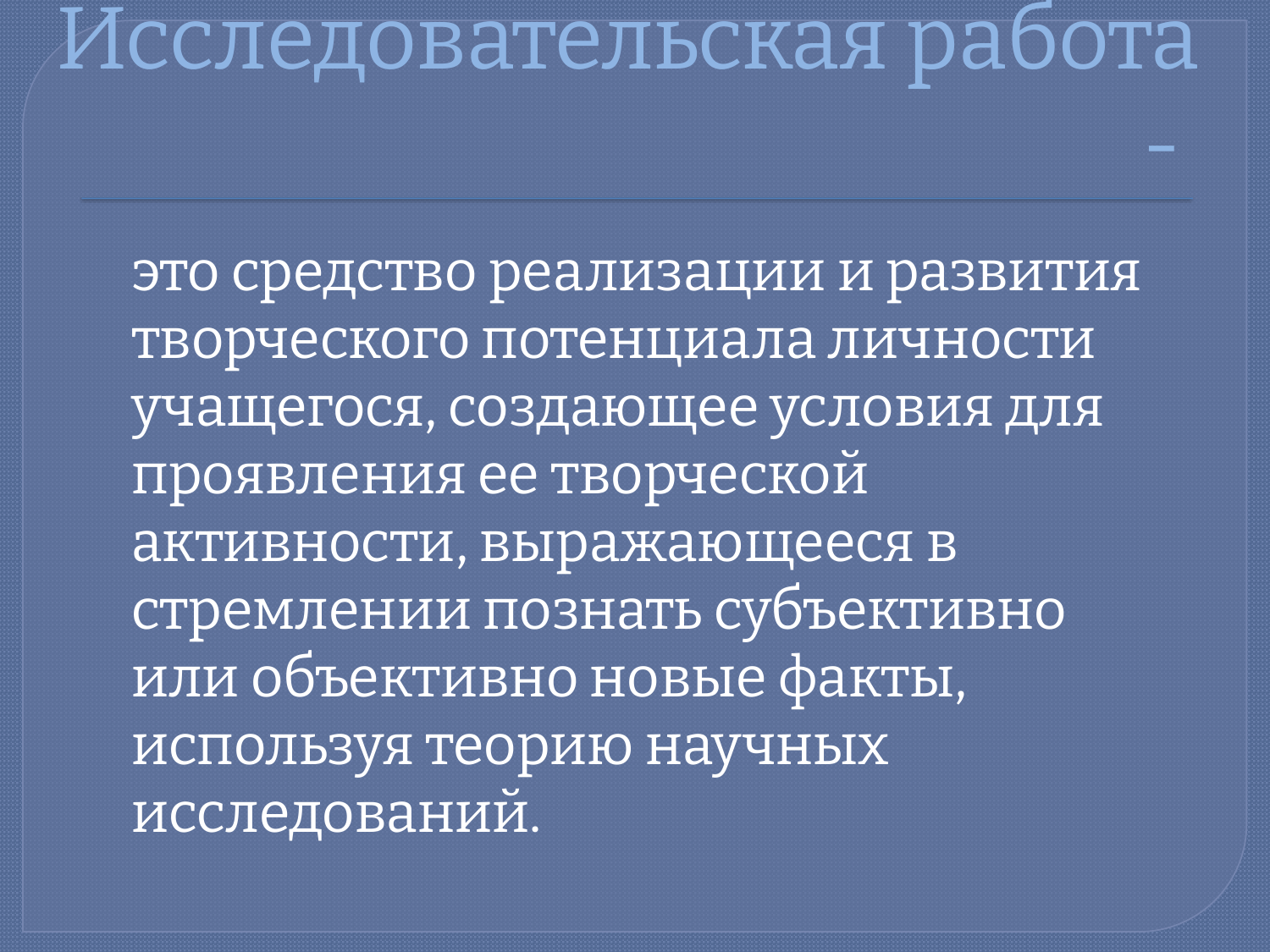

# Исследовательская работа -
это средство реализации и развития творческого потенциала личности учащегося, создающее условия для проявления ее творческой активности, выражающееся в стремлении познать субъективно или объективно новые факты, используя теорию научных исследований.